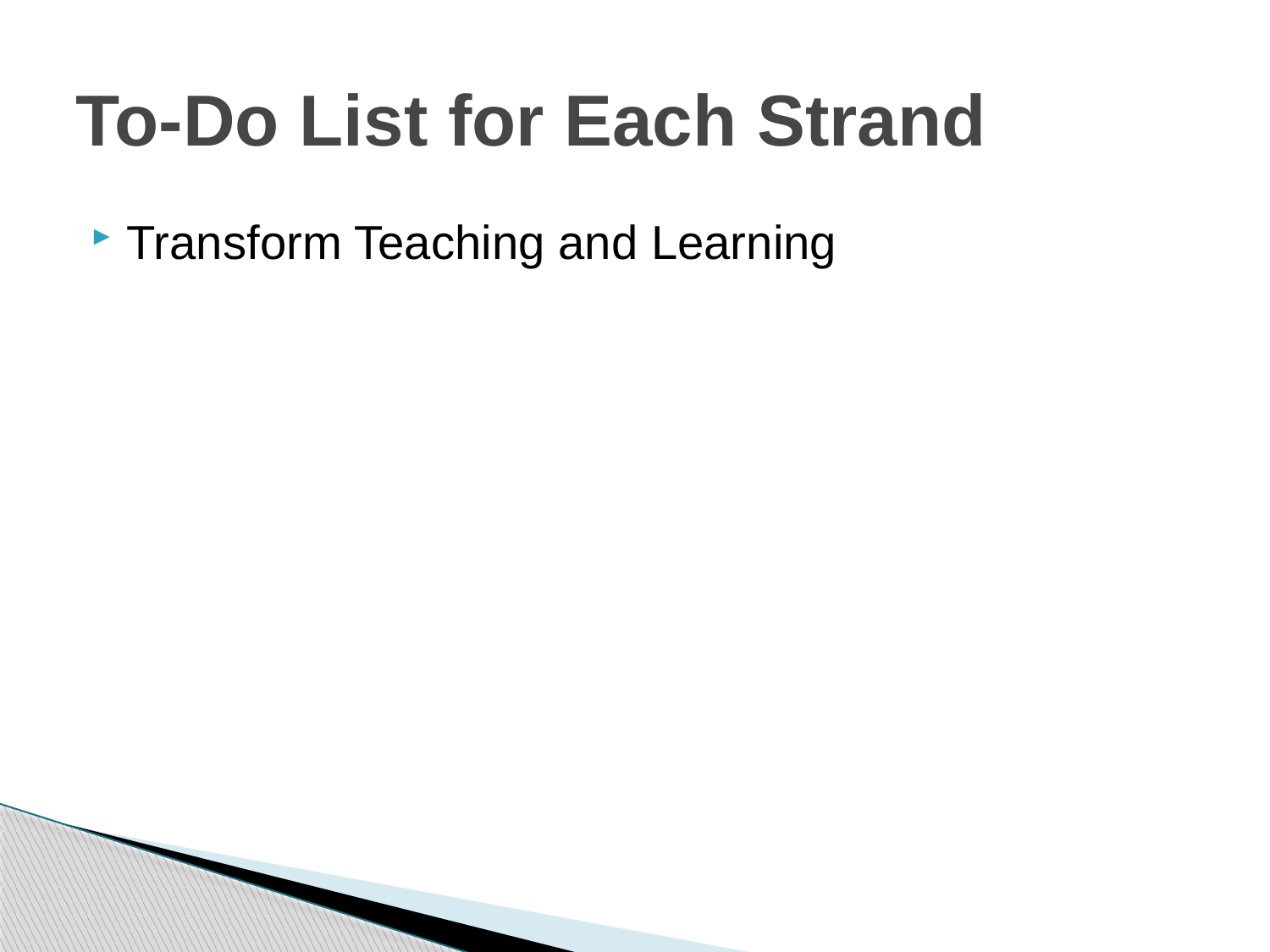

# To-Do List for Each Strand
Transform Teaching and Learning